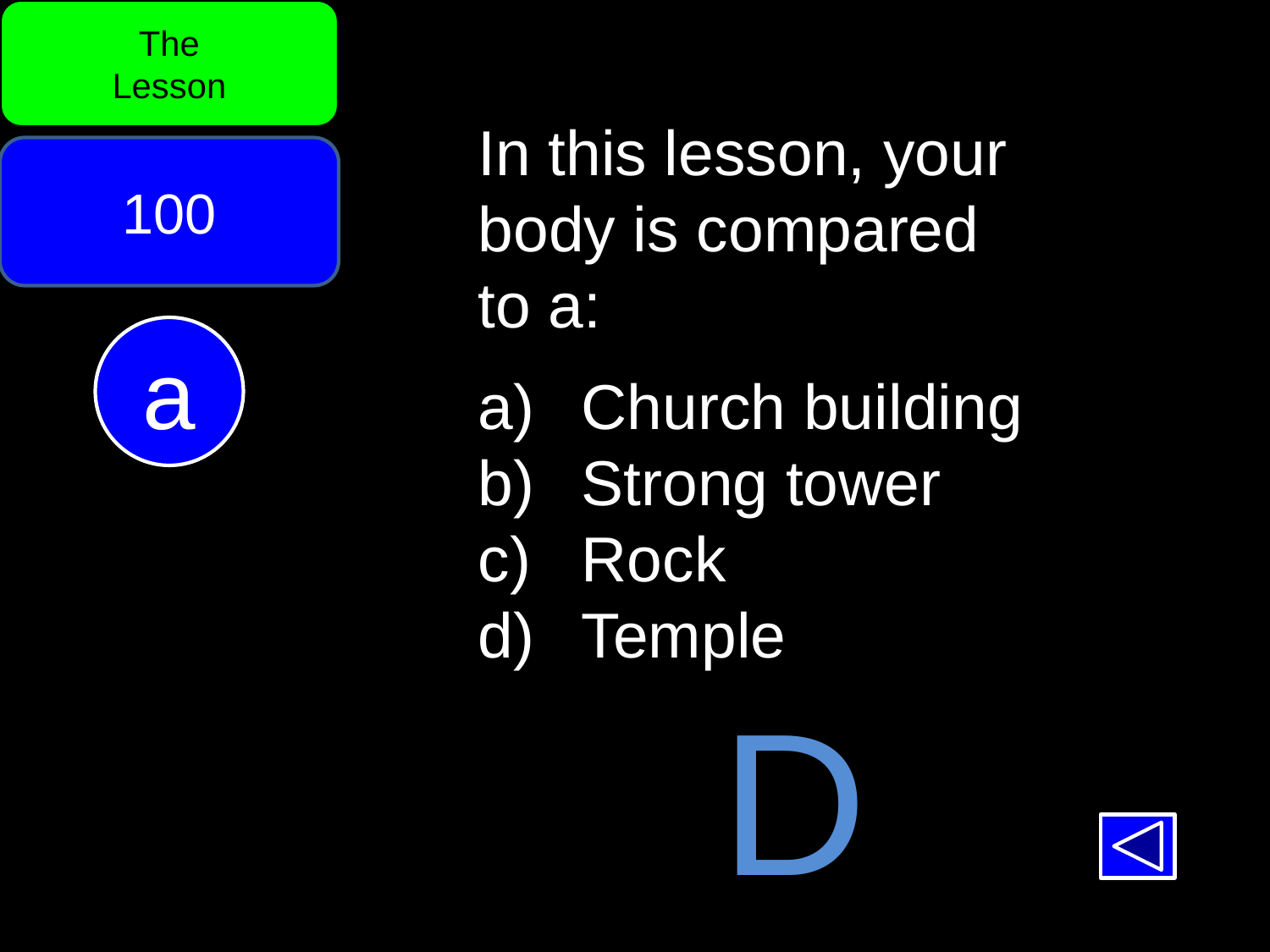

The
Lesson
In this lesson, your
body is compared
to a:

Church building
Strong tower
Rock
Temple
100
a
D